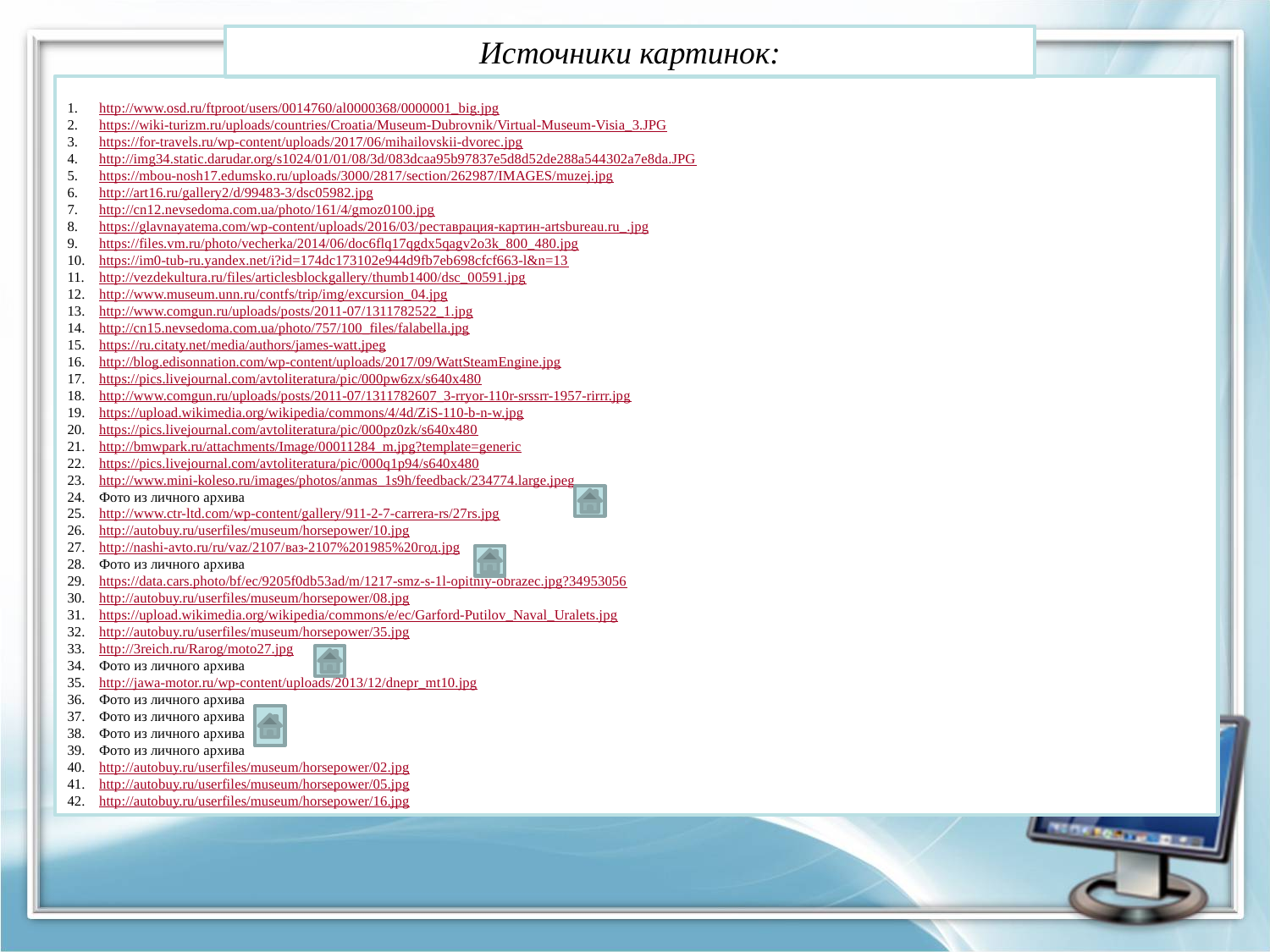

Источники картинок:

http://www.osd.ru/ftproot/users/0014760/al0000368/0000001_big.jpg
https://wiki-turizm.ru/uploads/countries/Croatia/Museum-Dubrovnik/Virtual-Museum-Visia_3.JPG
https://for-travels.ru/wp-content/uploads/2017/06/mihailovskii-dvorec.jpg
http://img34.static.darudar.org/s1024/01/01/08/3d/083dcaa95b97837e5d8d52de288a544302a7e8da.JPG
https://mbou-nosh17.edumsko.ru/uploads/3000/2817/section/262987/IMAGES/muzej.jpg
http://art16.ru/gallery2/d/99483-3/dsc05982.jpg
http://cn12.nevsedoma.com.ua/photo/161/4/gmoz0100.jpg
https://glavnayatema.com/wp-content/uploads/2016/03/реставрация-картин-artsbureau.ru_.jpg
https://files.vm.ru/photo/vecherka/2014/06/doc6flq17qgdx5qagv2o3k_800_480.jpg
https://im0-tub-ru.yandex.net/i?id=174dc173102e944d9fb7eb698cfcf663-l&n=13
http://vezdekultura.ru/files/articlesblockgallery/thumb1400/dsc_00591.jpg
http://www.museum.unn.ru/contfs/trip/img/excursion_04.jpg
http://www.comgun.ru/uploads/posts/2011-07/1311782522_1.jpg
http://cn15.nevsedoma.com.ua/photo/757/100_files/falabella.jpg
https://ru.citaty.net/media/authors/james-watt.jpeg
http://blog.edisonnation.com/wp-content/uploads/2017/09/WattSteamEngine.jpg
https://pics.livejournal.com/avtoliteratura/pic/000pw6zx/s640x480
http://www.comgun.ru/uploads/posts/2011-07/1311782607_3-rryor-110r-srssrr-1957-rirrr.jpg
https://upload.wikimedia.org/wikipedia/commons/4/4d/ZiS-110-b-n-w.jpg
https://pics.livejournal.com/avtoliteratura/pic/000pz0zk/s640x480
http://bmwpark.ru/attachments/Image/00011284_m.jpg?template=generic
https://pics.livejournal.com/avtoliteratura/pic/000q1p94/s640x480
http://www.mini-koleso.ru/images/photos/anmas_1s9h/feedback/234774.large.jpeg
Фото из личного архива
http://www.ctr-ltd.com/wp-content/gallery/911-2-7-carrera-rs/27rs.jpg
http://autobuy.ru/userfiles/museum/horsepower/10.jpg
http://nashi-avto.ru/ru/vaz/2107/ваз-2107%201985%20год.jpg
Фото из личного архива
https://data.cars.photo/bf/ec/9205f0db53ad/m/1217-smz-s-1l-opitniy-obrazec.jpg?34953056
http://autobuy.ru/userfiles/museum/horsepower/08.jpg
https://upload.wikimedia.org/wikipedia/commons/e/ec/Garford-Putilov_Naval_Uralets.jpg
http://autobuy.ru/userfiles/museum/horsepower/35.jpg
http://3reich.ru/Rarog/moto27.jpg
Фото из личного архива
http://jawa-motor.ru/wp-content/uploads/2013/12/dnepr_mt10.jpg
Фото из личного архива
Фото из личного архива
Фото из личного архива
Фото из личного архива
http://autobuy.ru/userfiles/museum/horsepower/02.jpg
http://autobuy.ru/userfiles/museum/horsepower/05.jpg
http://autobuy.ru/userfiles/museum/horsepower/16.jpg